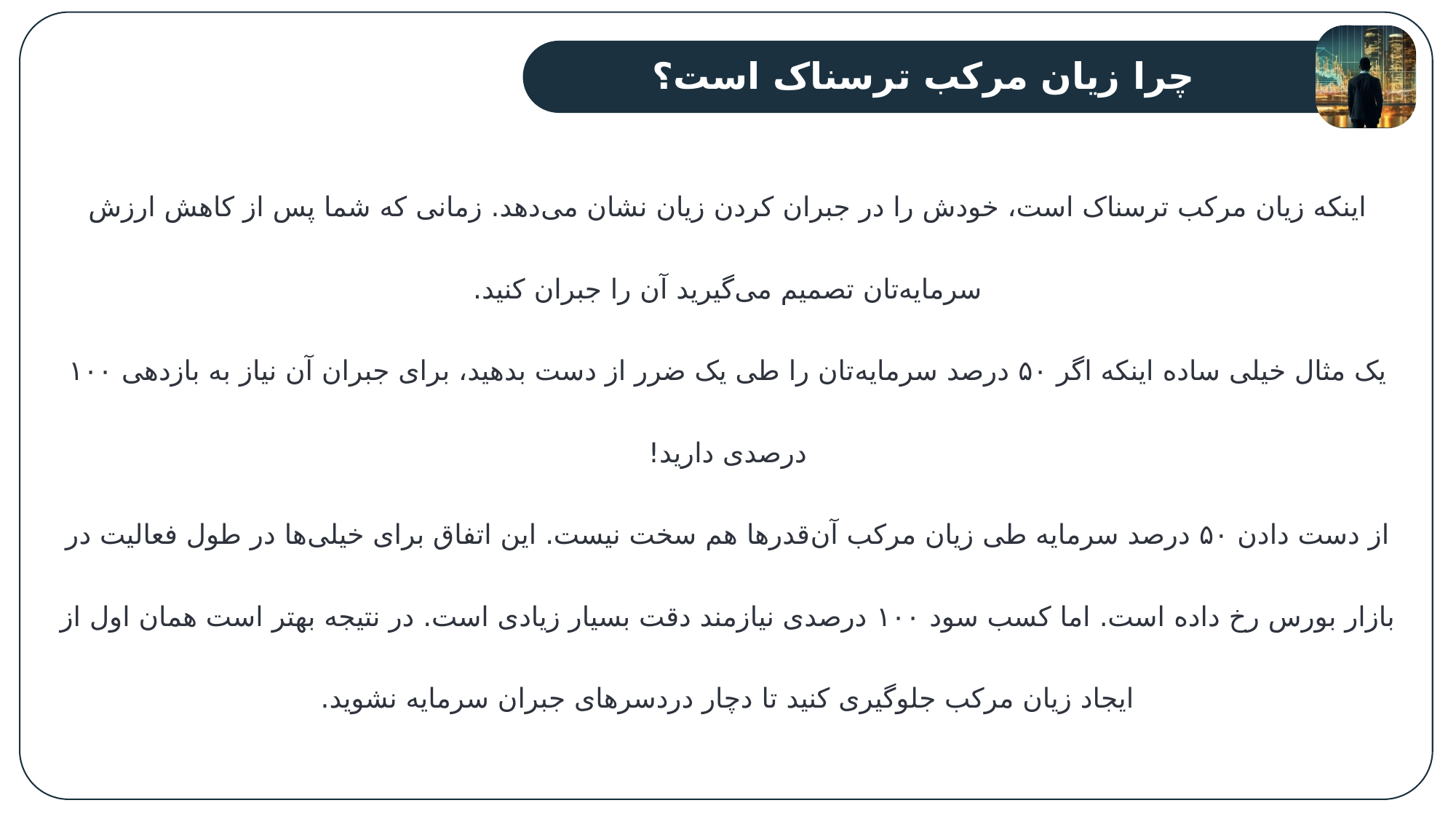

چرا زیان مرکب ترسناک است؟
اینکه زیان مرکب ترسناک است، خودش را در جبران کردن زیان نشان می‌دهد. زمانی که شما پس از کاهش ارزش سرمایه‌تان تصمیم می‌گیرید آن را جبران کنید.
یک مثال خیلی ساده اینکه اگر ۵۰ درصد سرمایه‌تان را طی یک ضرر از دست بدهید، برای جبران آن نیاز به بازدهی ۱۰۰ درصدی دارید!
از دست دادن ۵۰ درصد سرمایه طی زیان مرکب آن‌قدرها هم سخت نیست. این اتفاق برای خیلی‌ها در طول فعالیت در بازار بورس رخ داده است. اما کسب سود ۱۰۰ درصدی نیازمند دقت بسیار زیادی است. در نتیجه بهتر است همان اول از ایجاد زیان مرکب جلوگیری کنید تا دچار دردسرهای جبران سرمایه نشوید.